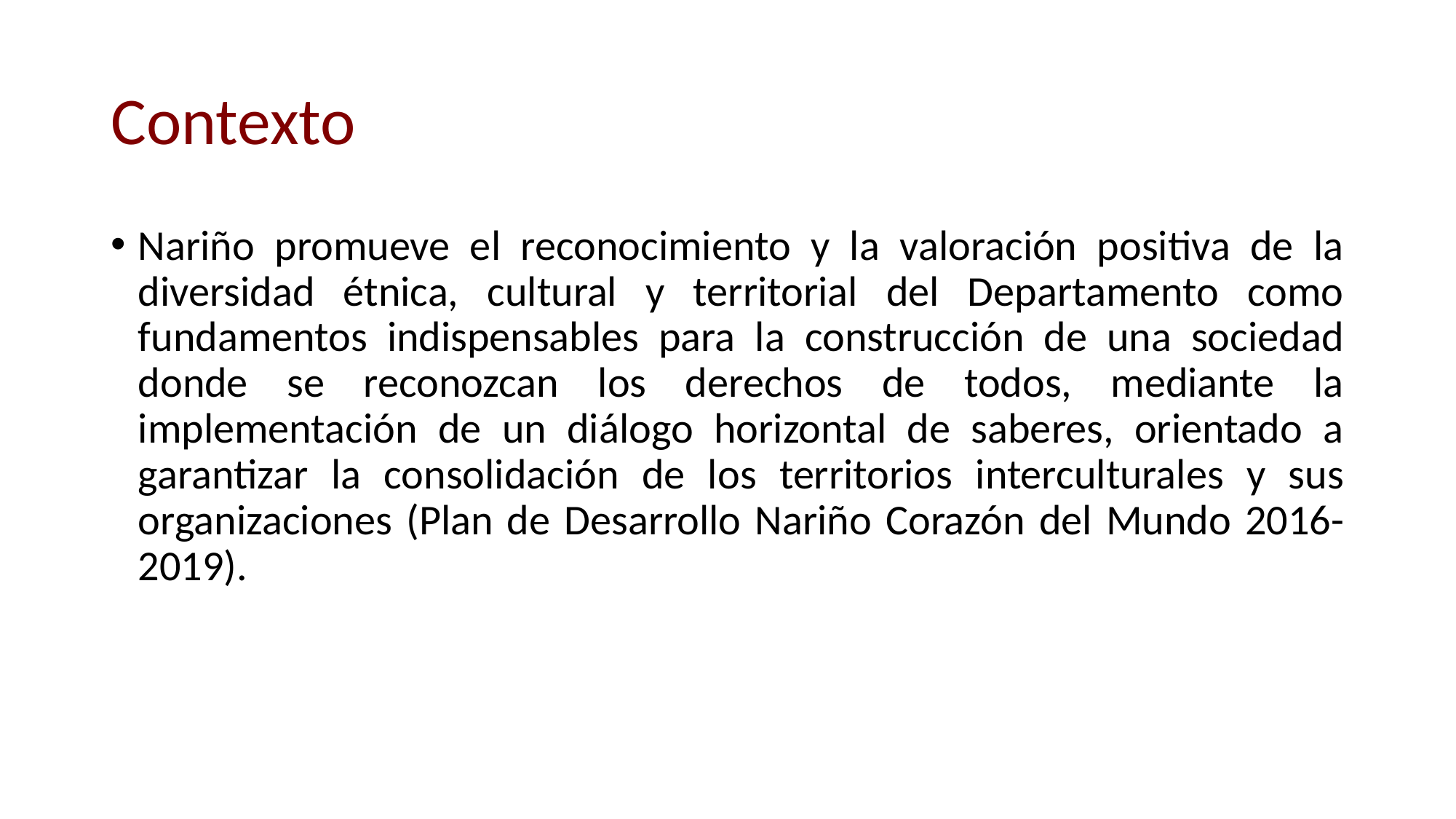

# Contexto
Nariño promueve el reconocimiento y la valoración positiva de la diversidad étnica, cultural y territorial del Departamento como fundamentos indispensables para la construcción de una sociedad donde se reconozcan los derechos de todos, mediante la implementación de un diálogo horizontal de saberes, orientado a garantizar la consolidación de los territorios interculturales y sus organizaciones (Plan de Desarrollo Nariño Corazón del Mundo 2016-2019).